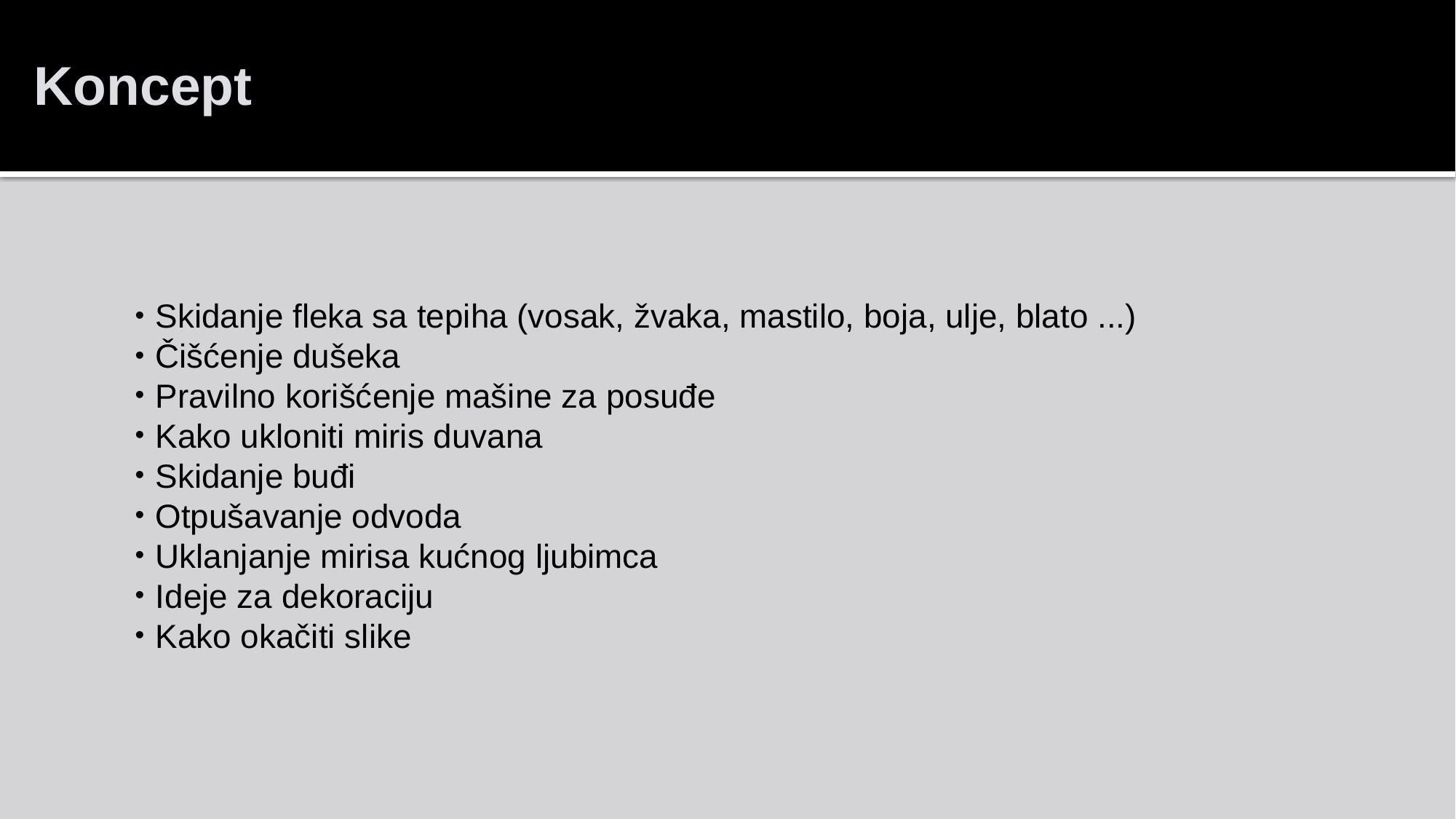

Koncept

Skidanje fleka sa tepiha (vosak, žvaka, mastilo, boja, ulje, blato ...)
Čišćenje dušeka
Pravilno korišćenje mašine za posuđe
Kako ukloniti miris duvana
Skidanje buđi
Otpušavanje odvoda
Uklanjanje mirisa kućnog ljubimca
Ideje za dekoraciju
Kako okačiti slike